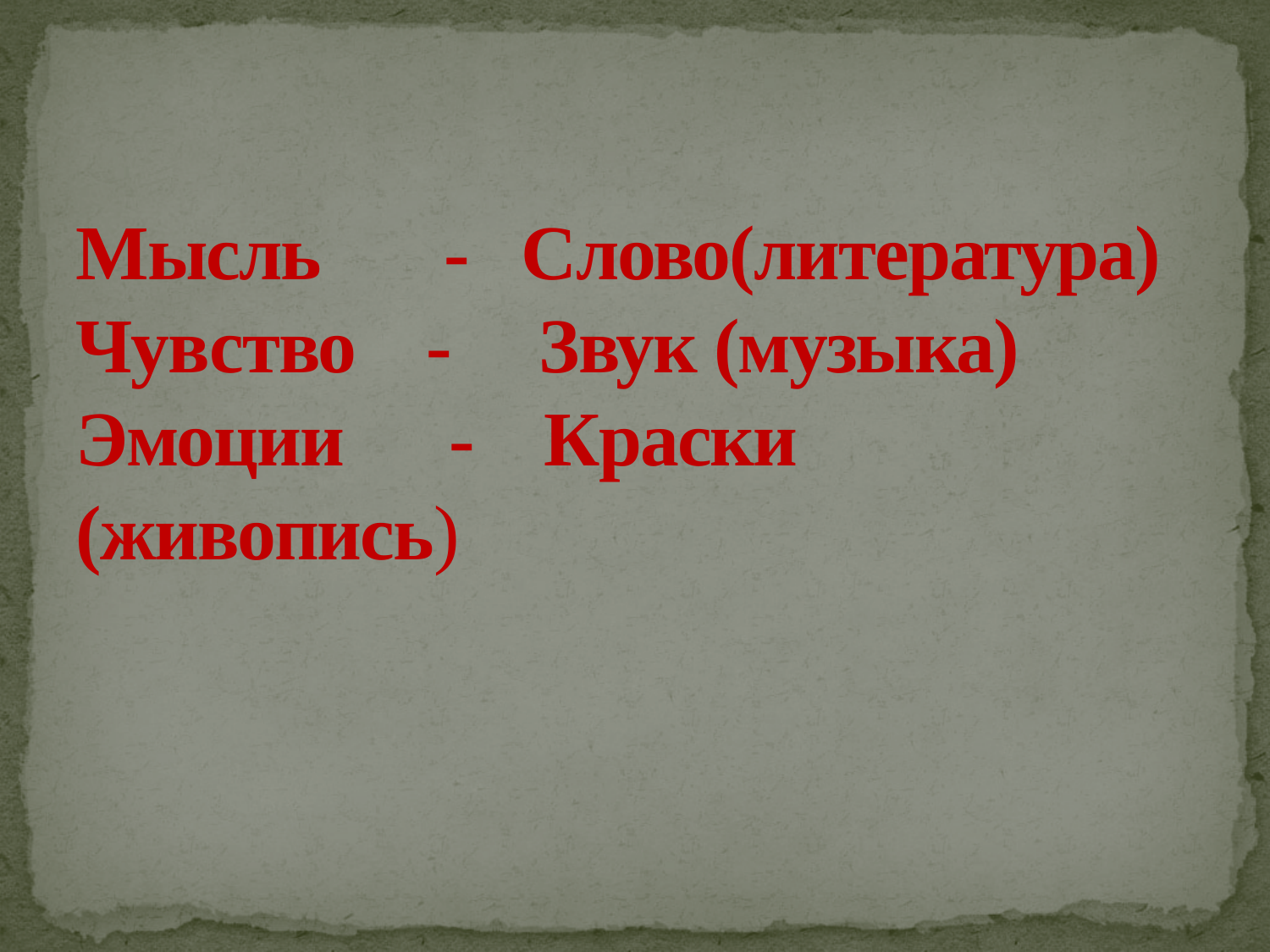

# Мысль       -   Слово(литература) Чувство    -     Звук (музыка) Эмоции      -    Краски (живопись)